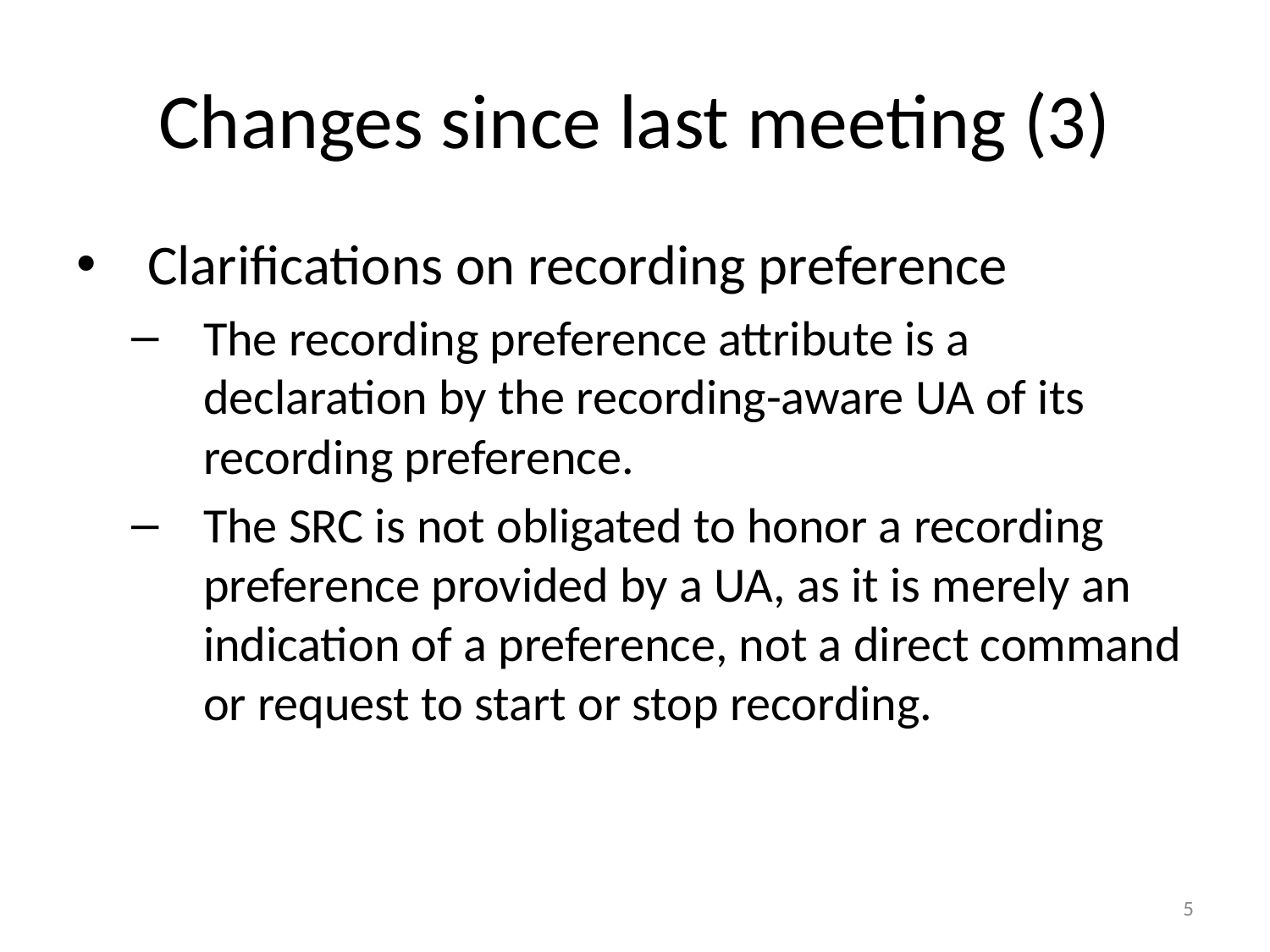

# Changes since last meeting (3)
Clarifications on recording preference
The recording preference attribute is a declaration by the recording-aware UA of its recording preference.
The SRC is not obligated to honor a recording preference provided by a UA, as it is merely an indication of a preference, not a direct command or request to start or stop recording.

5